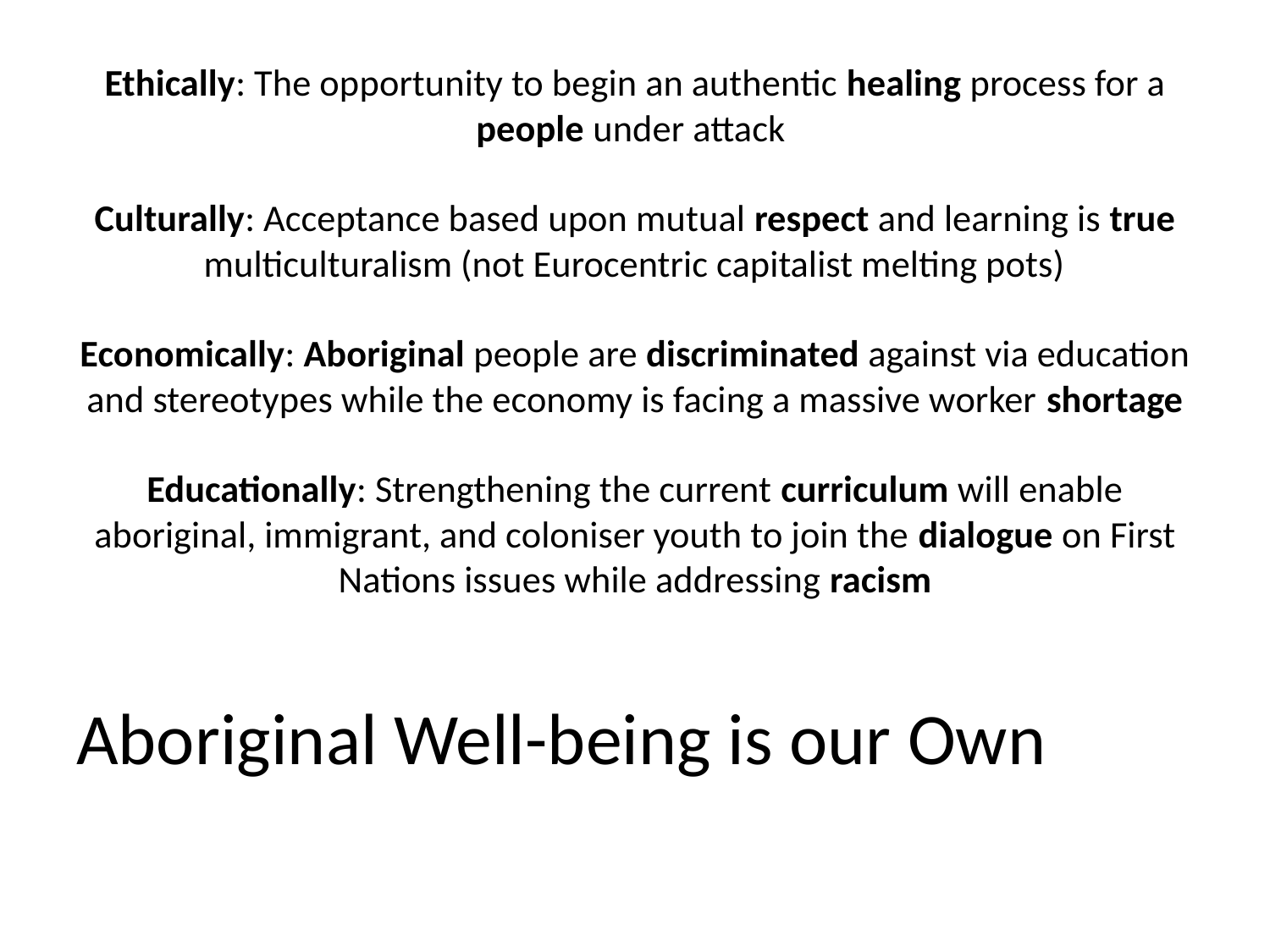

# Ethically: The opportunity to begin an authentic healing process for a people under attack Culturally: Acceptance based upon mutual respect and learning is true multiculturalism (not Eurocentric capitalist melting pots) Economically: Aboriginal people are discriminated against via education and stereotypes while the economy is facing a massive worker shortage Educationally: Strengthening the current curriculum will enable aboriginal, immigrant, and coloniser youth to join the dialogue on First Nations issues while addressing racism
Aboriginal Well-being is our Own